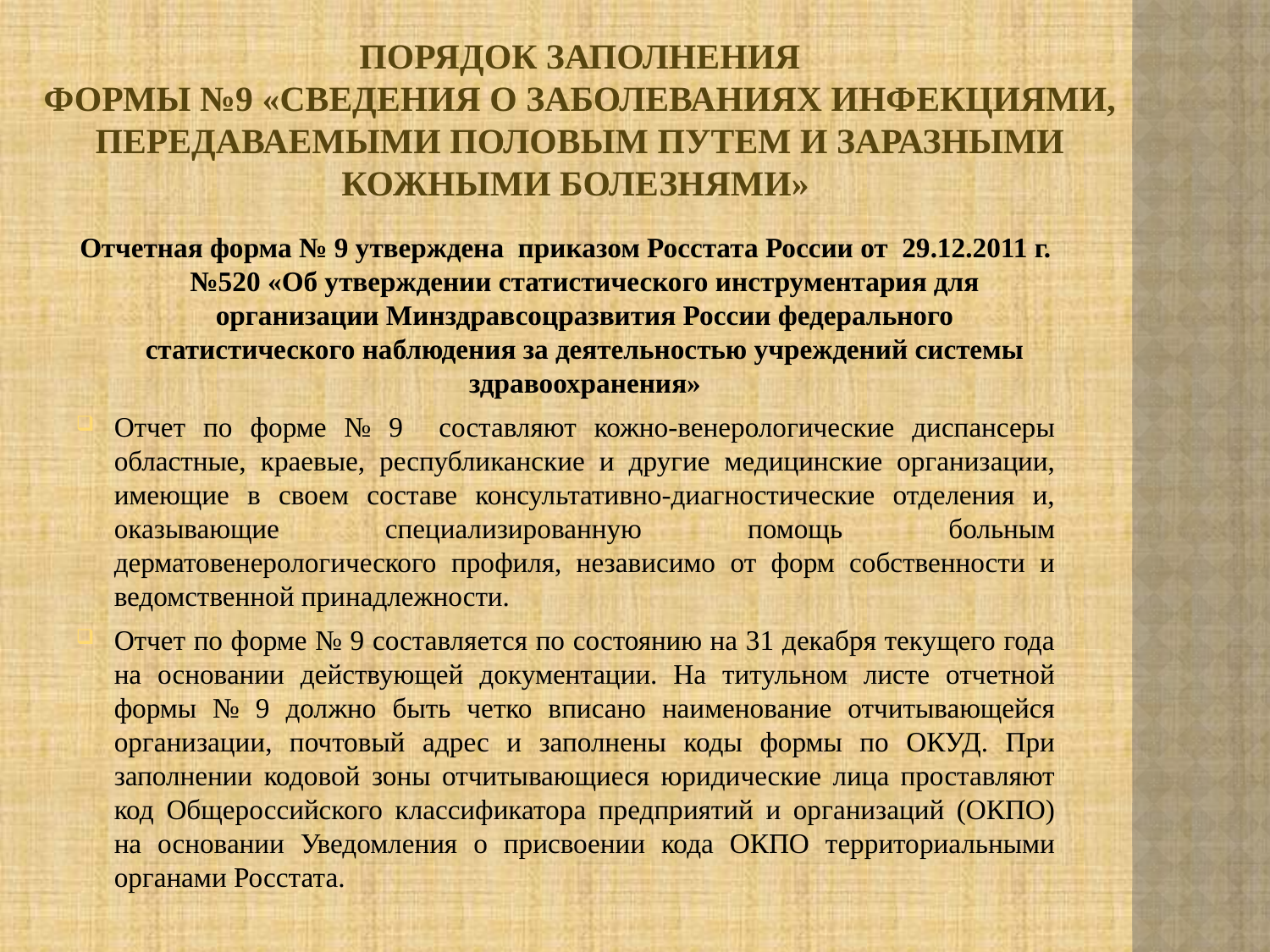

# Порядок заполнения формы №9 «Сведения о заболеваниях инфекциями, передаваемыми половым путем и заразными кожными болезнями»
Отчетная форма № 9 утверждена  приказом Росстата России от  29.12.2011 г. №520 «Об утверждении статистического инструментария для организации Минздравсоцразвития России федерального статистического наблюдения за деятельностью учреждений системы здравоохранения»
Отчет по форме № 9  составляют кожно-венерологические диспансеры областные, краевые, республиканские и другие медицинские организации, имеющие в своем составе консультативно-диагностические отделения и, оказывающие специализированную помощь больным дерматовенерологического профиля, независимо от форм собственности и ведомственной принадлежности.
Отчет по форме № 9 составляется по состоянию на 31 декабря текущего года на основании действующей документации. На титульном листе отчетной формы № 9 должно быть четко вписано наименование отчитывающейся организации, почтовый адрес и заполнены коды формы по ОКУД. При заполнении кодовой зоны отчитывающиеся юридические лица проставляют код Общероссийского классификатора предприятий и организаций (ОКПО) на основании Уведомления о присвоении кода ОКПО территориальными органами Росстата.